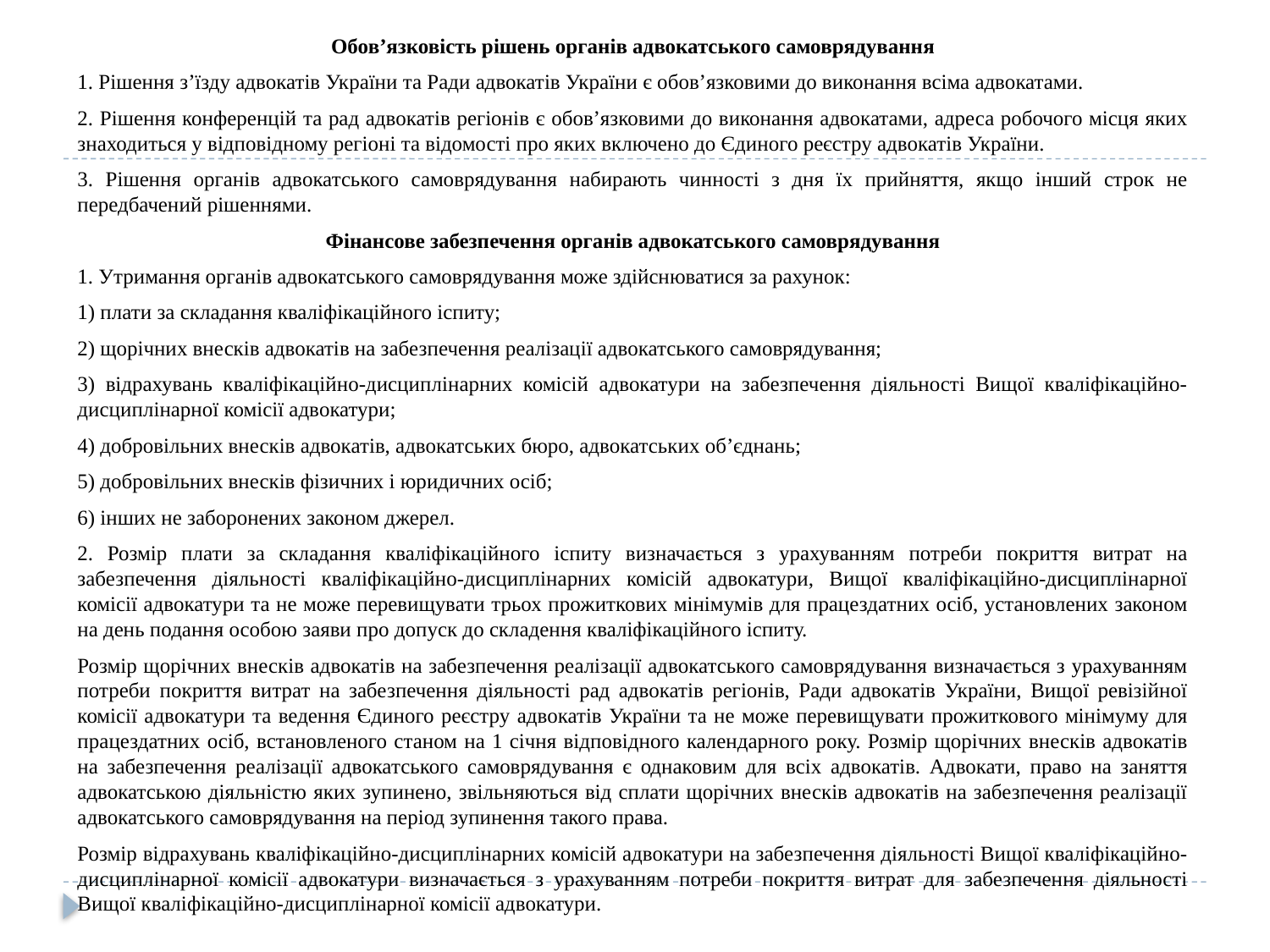

Обов’язковість рішень органів адвокатського самоврядування
1. Рішення з’їзду адвокатів України та Ради адвокатів України є обов’язковими до виконання всіма адвокатами.
2. Рішення конференцій та рад адвокатів регіонів є обов’язковими до виконання адвокатами, адреса робочого місця яких знаходиться у відповідному регіоні та відомості про яких включено до Єдиного реєстру адвокатів України.
3. Рішення органів адвокатського самоврядування набирають чинності з дня їх прийняття, якщо інший строк не передбачений рішеннями.
Фінансове забезпечення органів адвокатського самоврядування
1. Утримання органів адвокатського самоврядування може здійснюватися за рахунок:
1) плати за складання кваліфікаційного іспиту;
2) щорічних внесків адвокатів на забезпечення реалізації адвокатського самоврядування;
3) відрахувань кваліфікаційно-дисциплінарних комісій адвокатури на забезпечення діяльності Вищої кваліфікаційно-дисциплінарної комісії адвокатури;
4) добровільних внесків адвокатів, адвокатських бюро, адвокатських об’єднань;
5) добровільних внесків фізичних і юридичних осіб;
6) інших не заборонених законом джерел.
2. Розмір плати за складання кваліфікаційного іспиту визначається з урахуванням потреби покриття витрат на забезпечення діяльності кваліфікаційно-дисциплінарних комісій адвокатури, Вищої кваліфікаційно-дисциплінарної комісії адвокатури та не може перевищувати трьох прожиткових мінімумів для працездатних осіб, установлених законом на день подання особою заяви про допуск до складення кваліфікаційного іспиту.
Розмір щорічних внесків адвокатів на забезпечення реалізації адвокатського самоврядування визначається з урахуванням потреби покриття витрат на забезпечення діяльності рад адвокатів регіонів, Ради адвокатів України, Вищої ревізійної комісії адвокатури та ведення Єдиного реєстру адвокатів України та не може перевищувати прожиткового мінімуму для працездатних осіб, встановленого станом на 1 січня відповідного календарного року. Розмір щорічних внесків адвокатів на забезпечення реалізації адвокатського самоврядування є однаковим для всіх адвокатів. Адвокати, право на заняття адвокатською діяльністю яких зупинено, звільняються від сплати щорічних внесків адвокатів на забезпечення реалізації адвокатського самоврядування на період зупинення такого права.
Розмір відрахувань кваліфікаційно-дисциплінарних комісій адвокатури на забезпечення діяльності Вищої кваліфікаційно-дисциплінарної комісії адвокатури визначається з урахуванням потреби покриття витрат для забезпечення діяльності Вищої кваліфікаційно-дисциплінарної комісії адвокатури.